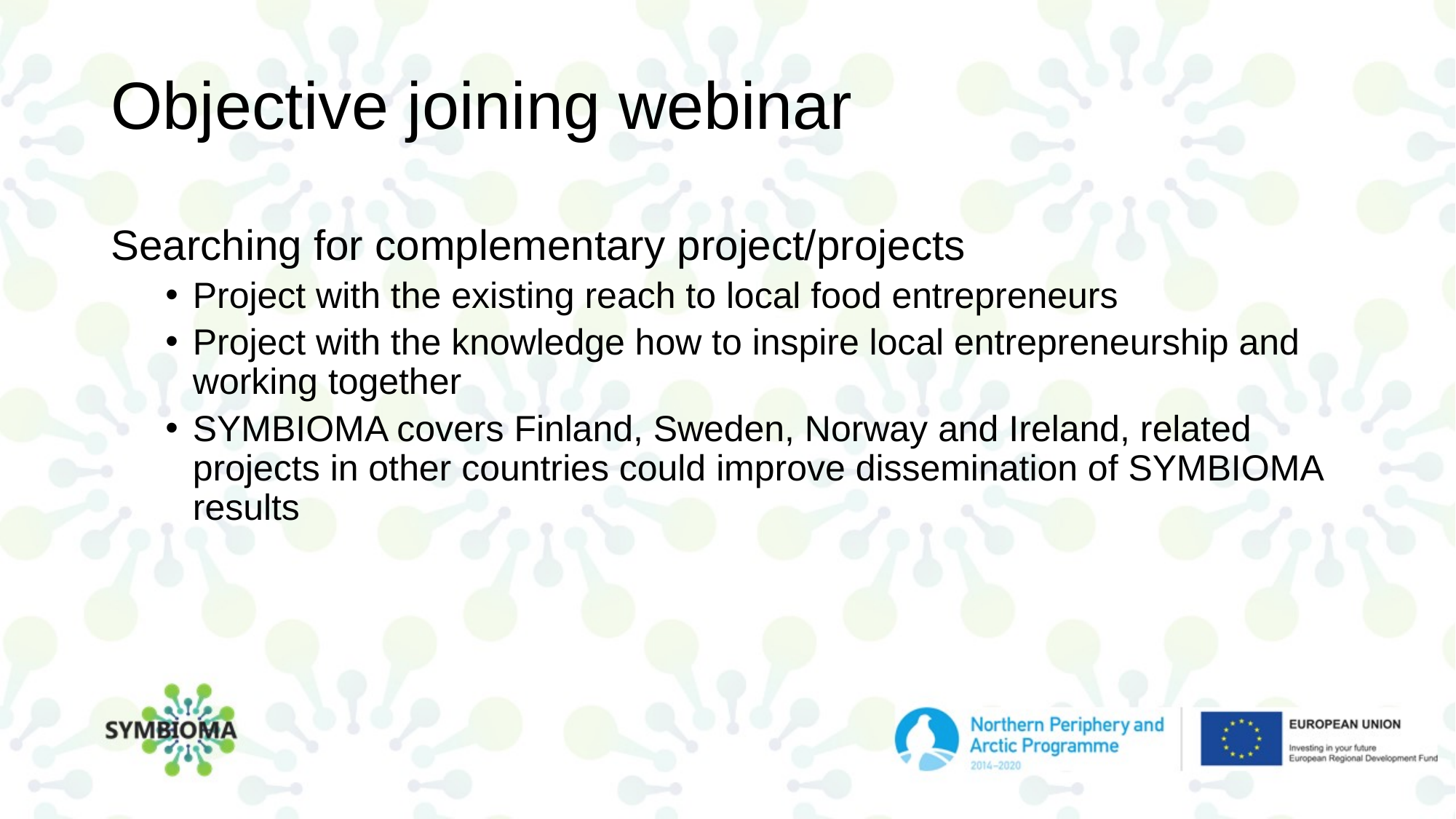

# Objective joining webinar
Searching for complementary project/projects
Project with the existing reach to local food entrepreneurs
Project with the knowledge how to inspire local entrepreneurship and working together
SYMBIOMA covers Finland, Sweden, Norway and Ireland, related projects in other countries could improve dissemination of SYMBIOMA  results